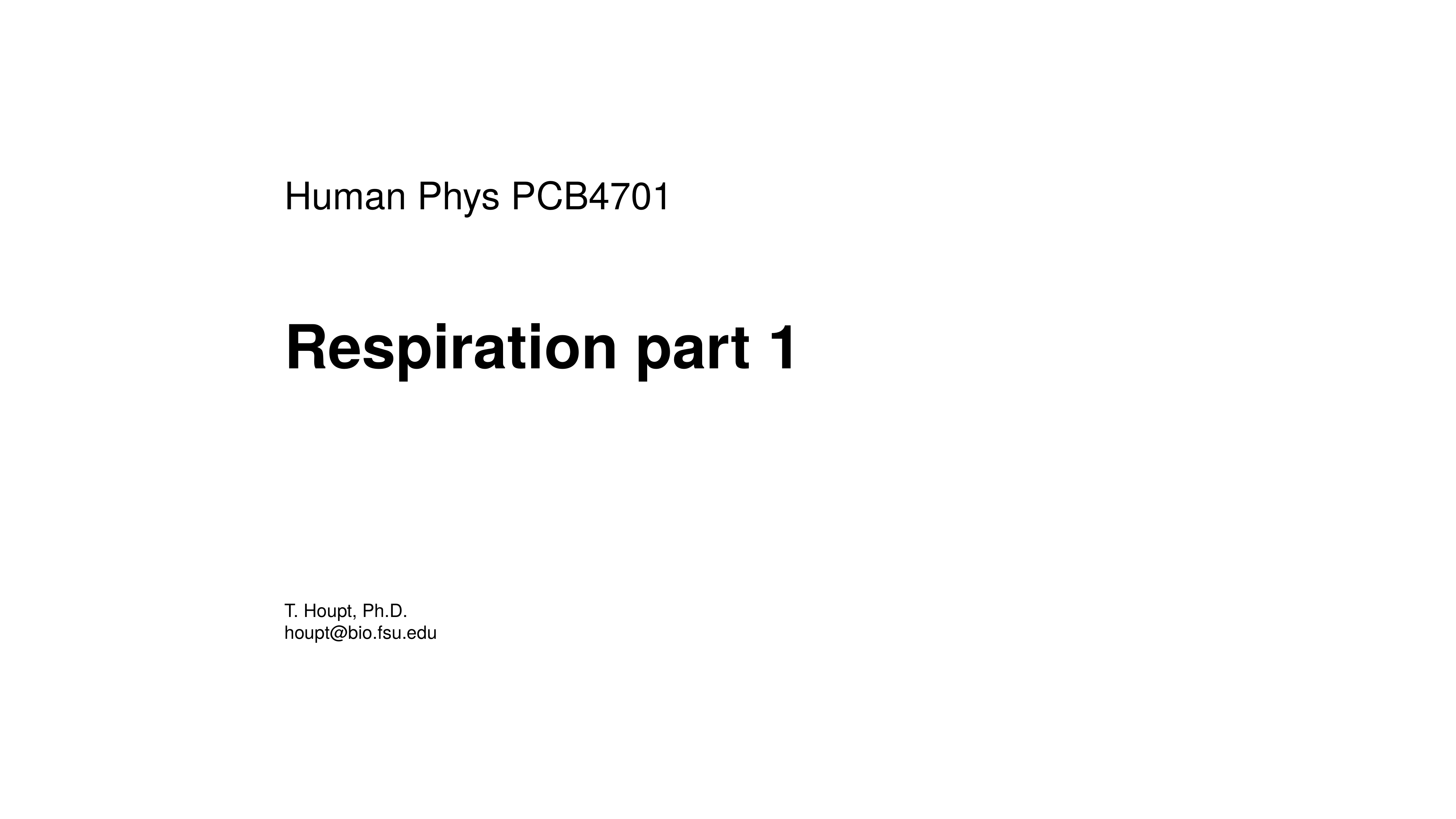

Human Phys PCB4701

Respiration part 1

T. Houpt, Ph.D.
houpt@bio.fsu.edu